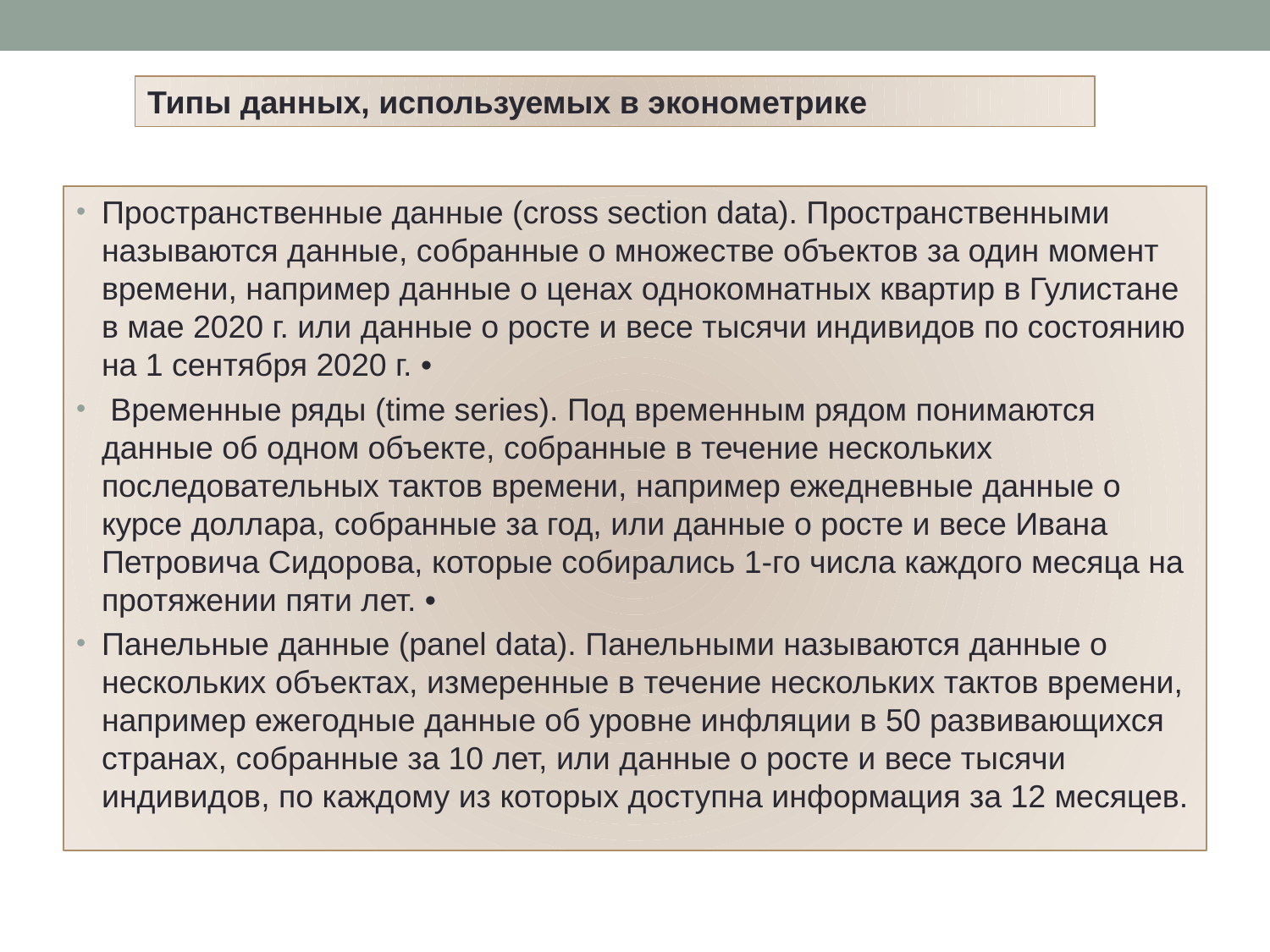

Типы данных, используемых в эконометрике
# Пространственные данные (cross section data). Пространственными называются данные, собранные о множестве объектов за один момент времени, например данные о ценах однокомнатных квартир в Гулистане в мае 2020 г. или данные о росте и весе тысячи индивидов по состоянию на 1 сентября 2020 г. •
 Временные ряды (time series). Под временным рядом понимаются данные об одном объекте, собранные в течение нескольких последовательных тактов времени, например ежедневные данные о курсе доллара, собранные за год, или данные о росте и весе Ивана Петровича Сидорова, которые собирались 1-го числа каждого месяца на протяжении пяти лет. •
Панельные данные (panel data). Панельными называются данные о нескольких объектах, измеренные в течение нескольких тактов времени, например ежегодные данные об уровне инфляции в 50 развивающихся странах, собранные за 10 лет, или данные о росте и весе тысячи индивидов, по каждому из которых доступна информация за 12 месяцев.